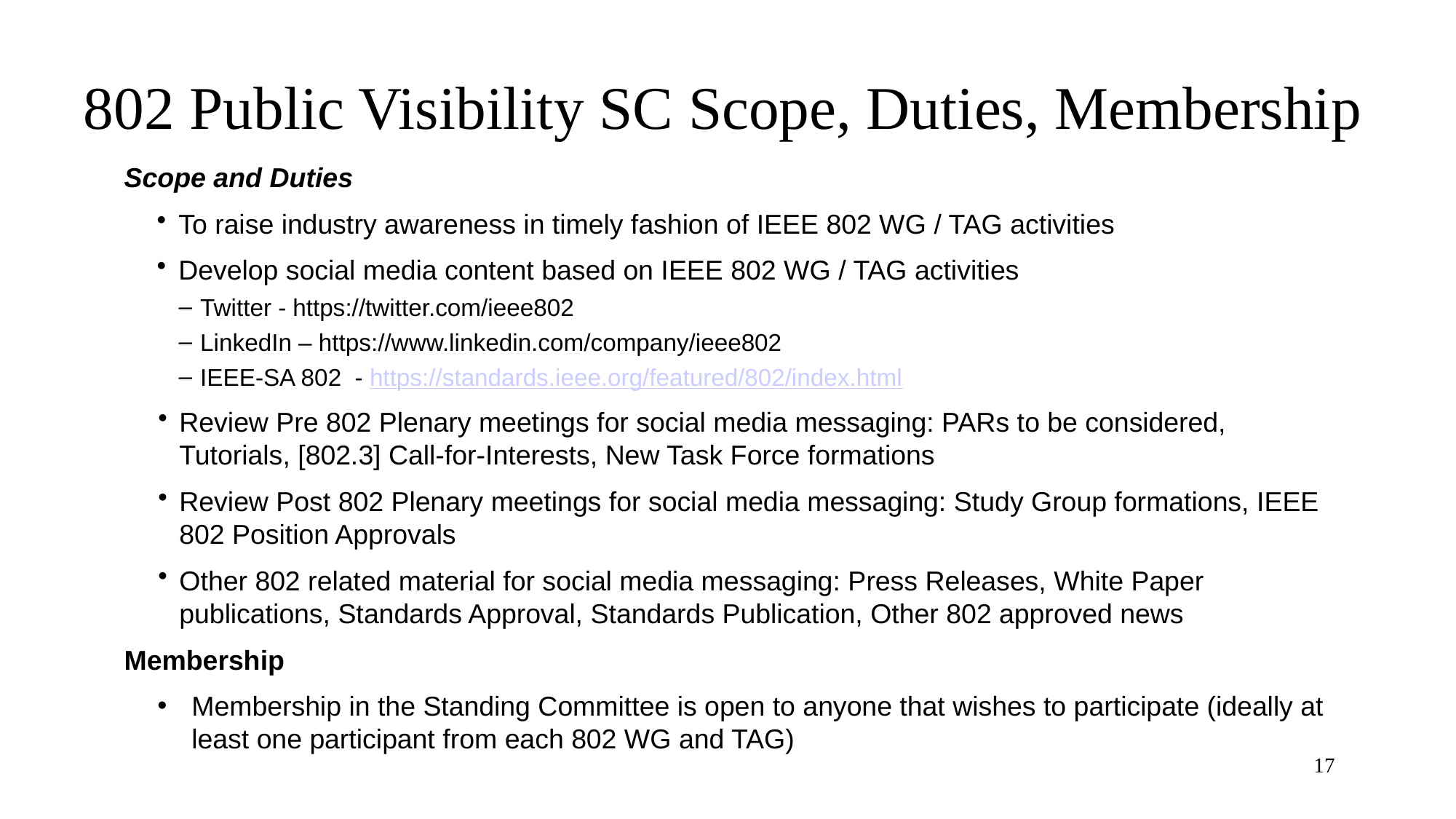

# 802 Public Visibility SC Scope, Duties, Membership
Scope and Duties
To raise industry awareness in timely fashion of IEEE 802 WG / TAG activities
Develop social media content based on IEEE 802 WG / TAG activities
Twitter - https://twitter.com/ieee802
LinkedIn – https://www.linkedin.com/company/ieee802
IEEE-SA 802  - https://standards.ieee.org/featured/802/index.html
Review Pre 802 Plenary meetings for social media messaging: PARs to be considered, Tutorials, [802.3] Call-for-Interests, New Task Force formations
Review Post 802 Plenary meetings for social media messaging: Study Group formations, IEEE 802 Position Approvals
Other 802 related material for social media messaging: Press Releases, White Paper publications, Standards Approval, Standards Publication, Other 802 approved news
Membership
Membership in the Standing Committee is open to anyone that wishes to participate (ideally at least one participant from each 802 WG and TAG)
17